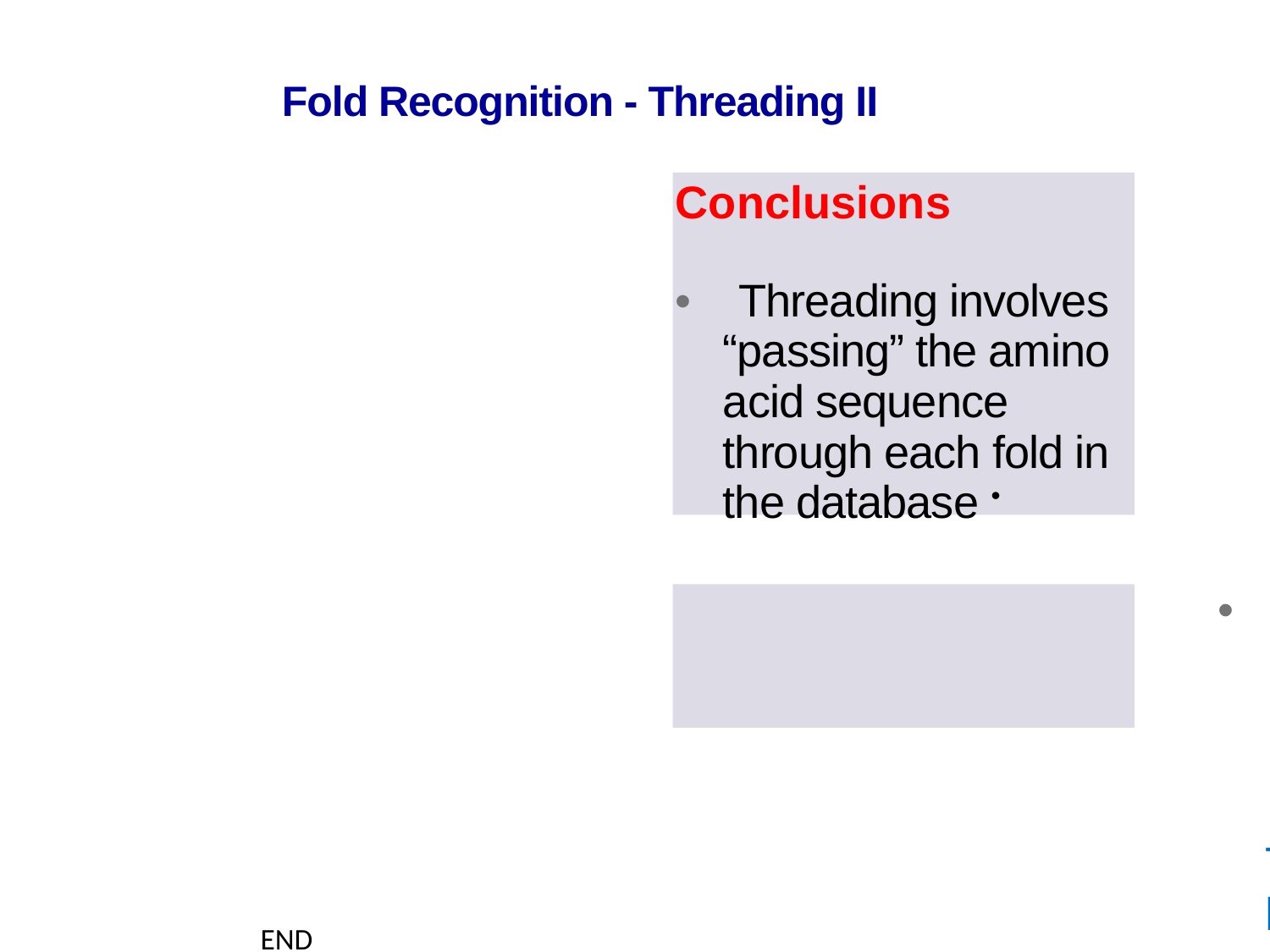

Fold Recognition - Threading II
Conclusions
•    Threading involves “passing” the amino acid sequence through each fold in the database •
•    The best match is computed using a scoring function
END